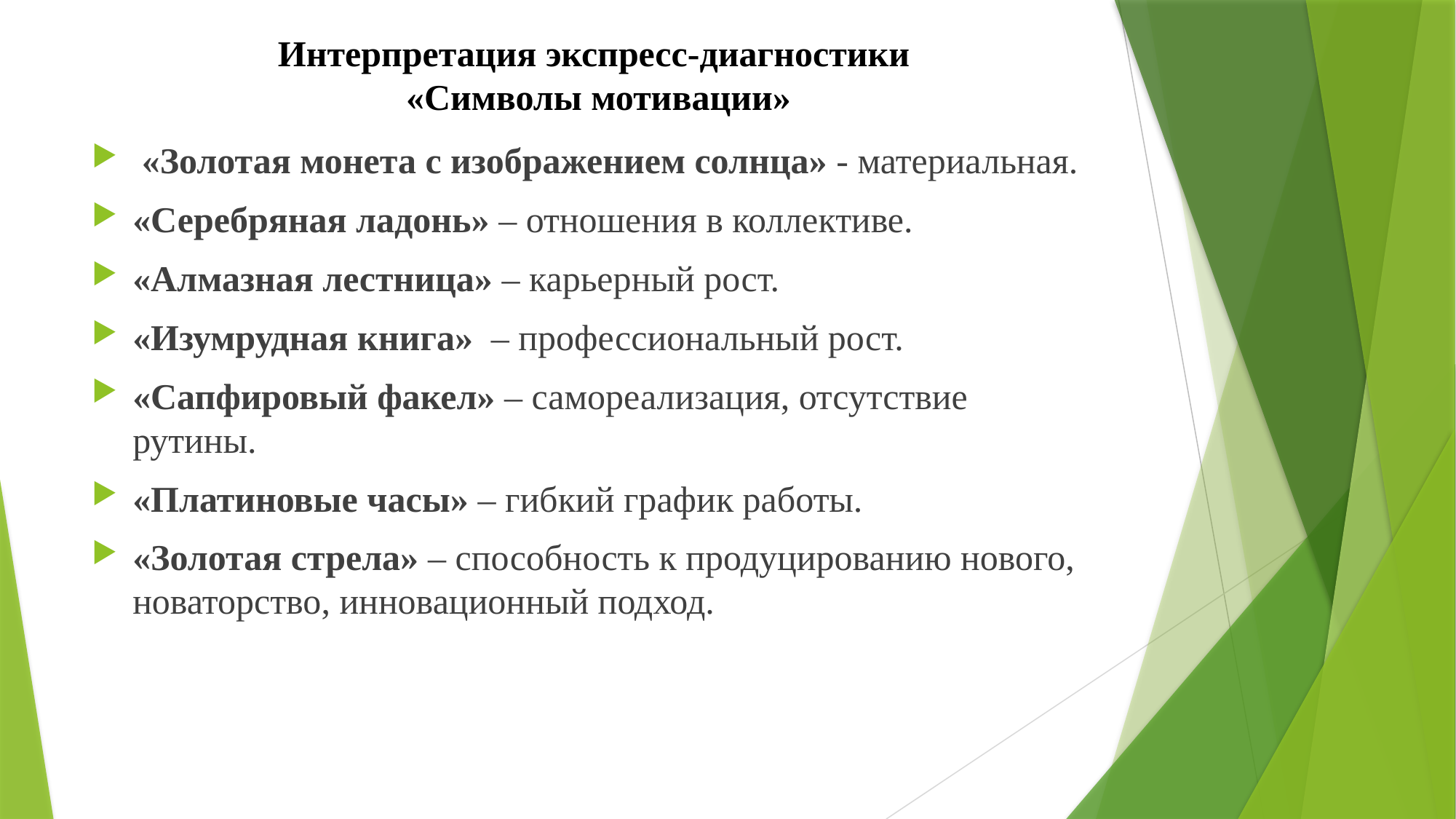

# Интерпретация экспресс-диагностики «Символы мотивации»
 «Золотая монета с изображением солнца» - материальная.
«Серебряная ладонь» – отношения в коллективе.
«Алмазная лестница» – карьерный рост.
«Изумрудная книга»  – профессиональный рост.
«Сапфировый факел» – самореализация, отсутствие рутины.
«Платиновые часы» – гибкий график работы.
«Золотая стрела» – способность к продуцированию нового, новаторство, инновационный подход.